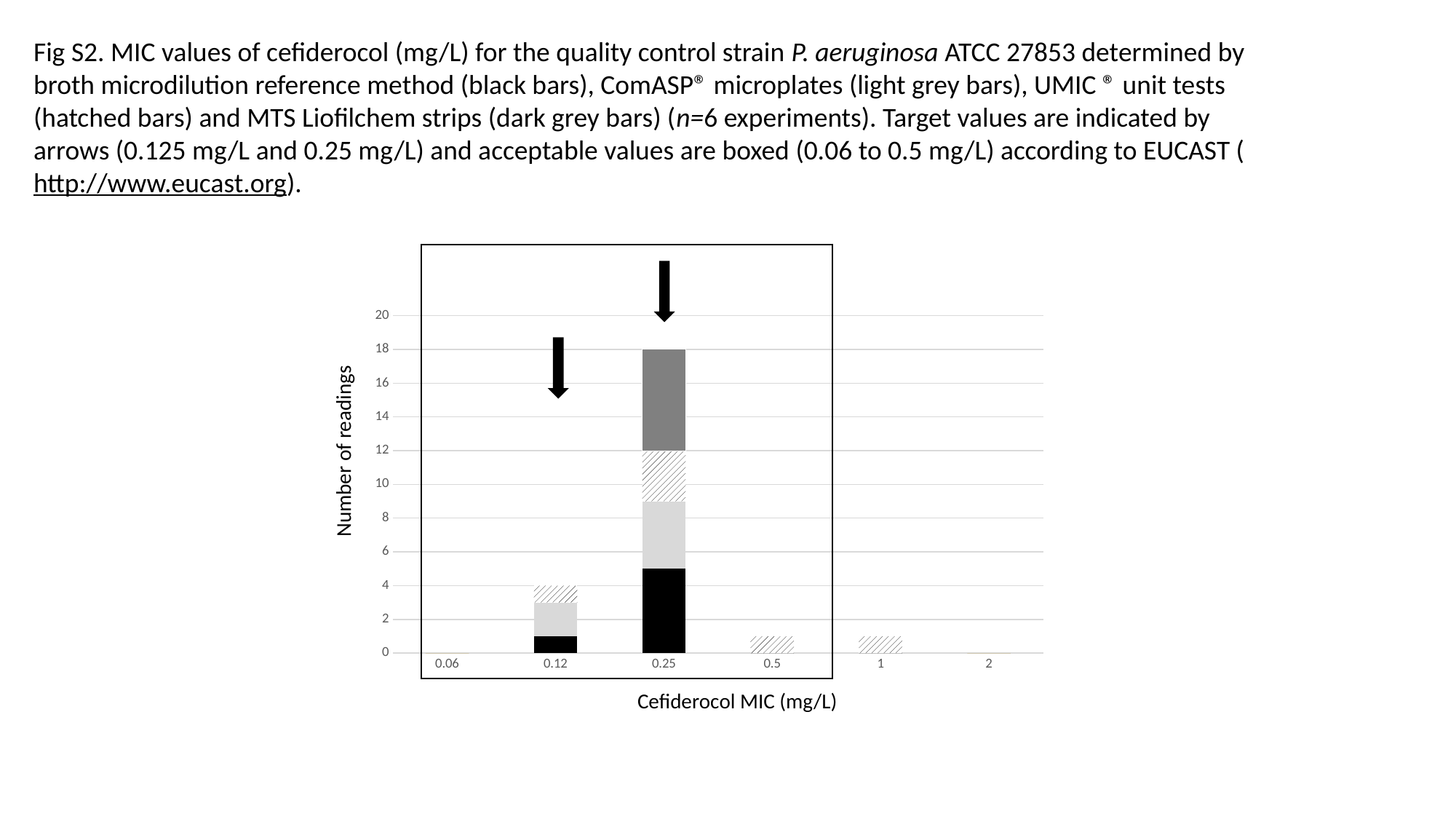

Fig S2. MIC values of cefiderocol (mg/L) for the quality control strain P. aeruginosa ATCC 27853 determined by broth microdilution reference method (black bars), ComASP® microplates (light grey bars), UMIC ® unit tests (hatched bars) and MTS Liofilchem strips (dark grey bars) (n=6 experiments). Target values are indicated by arrows (0.125 mg/L and 0.25 mg/L) and acceptable values are boxed (0.06 to 0.5 mg/L) according to EUCAST (http://www.eucast.org).

### Chart

| Category | CLSI | ComASP | UMIC  | MTS |
|---|---|---|---|---|
| 0.06 | 0.0 | 0.0 | 0.0 | 0.0 |
| 0.12 | 1.0 | 2.0 | 1.0 | 0.0 |
| 0.25 | 5.0 | 4.0 | 3.0 | 6.0 |
| 0.5 | 0.0 | 0.0 | 1.0 | 0.0 |
| 1 | 0.0 | 0.0 | 1.0 | 0.0 |
| 2 | 0.0 | 0.0 | 0.0 | 0.0 |
Number of readings
Cefiderocol MIC (mg/L)